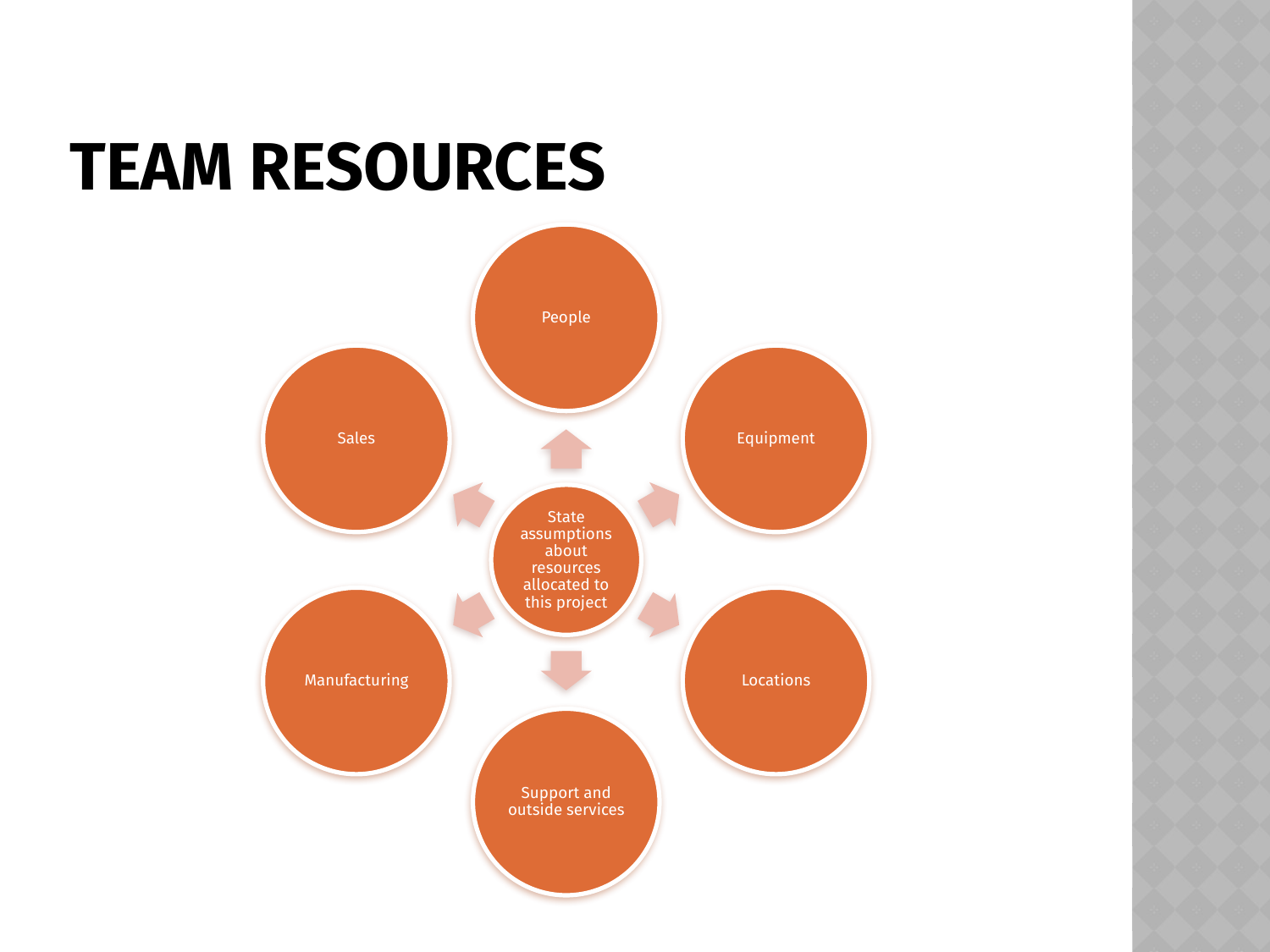

# Team Resources
State assumptions about resources allocated to this project

People

Equipment

Locations

Support and outside services

Manufacturing

Sales